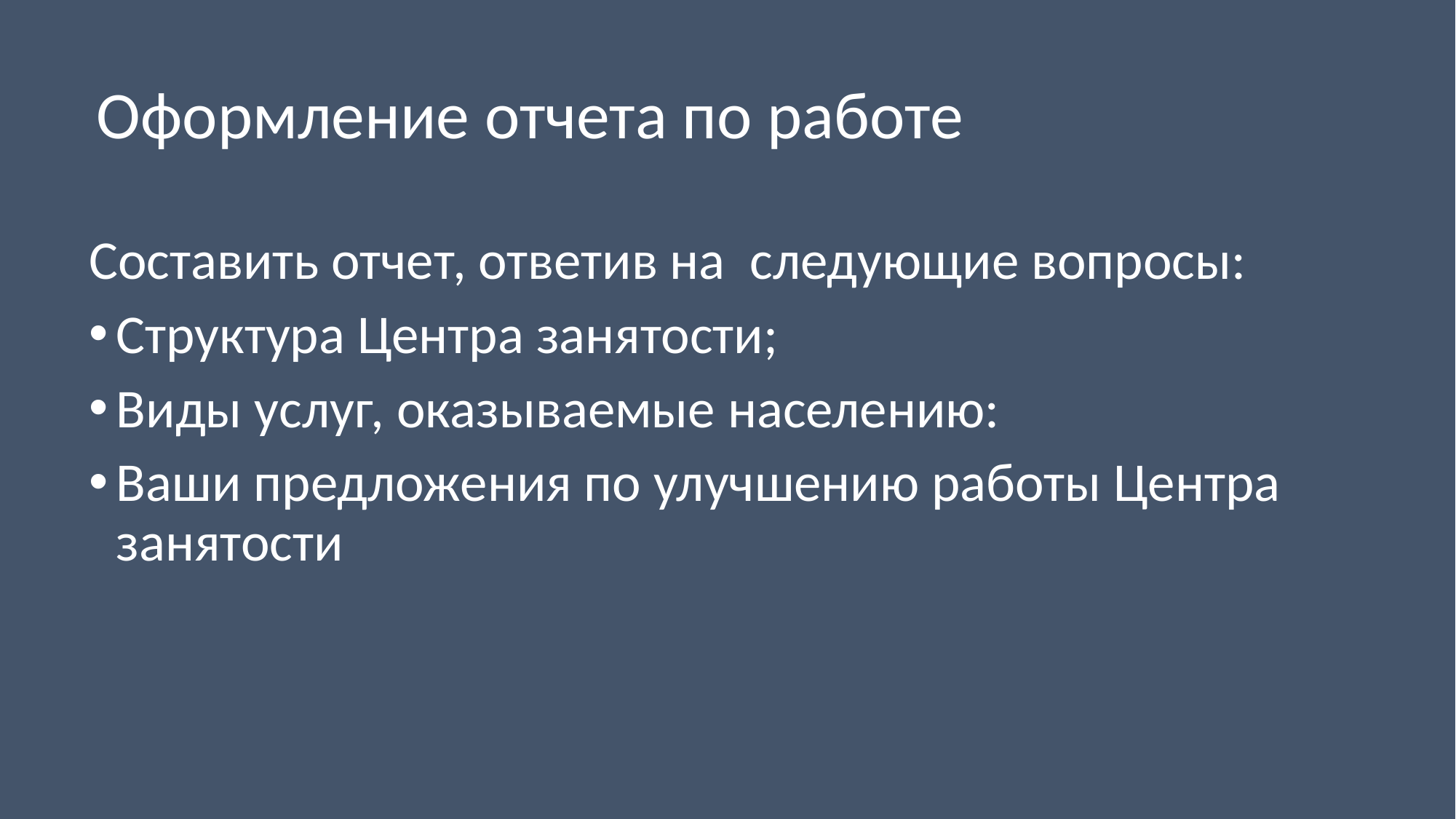

# Оформление отчета по работе
Составить отчет, ответив на  следующие вопросы:
Структура Центра занятости;
Виды услуг, оказываемые населению:
Ваши предложения по улучшению работы Центра занятости